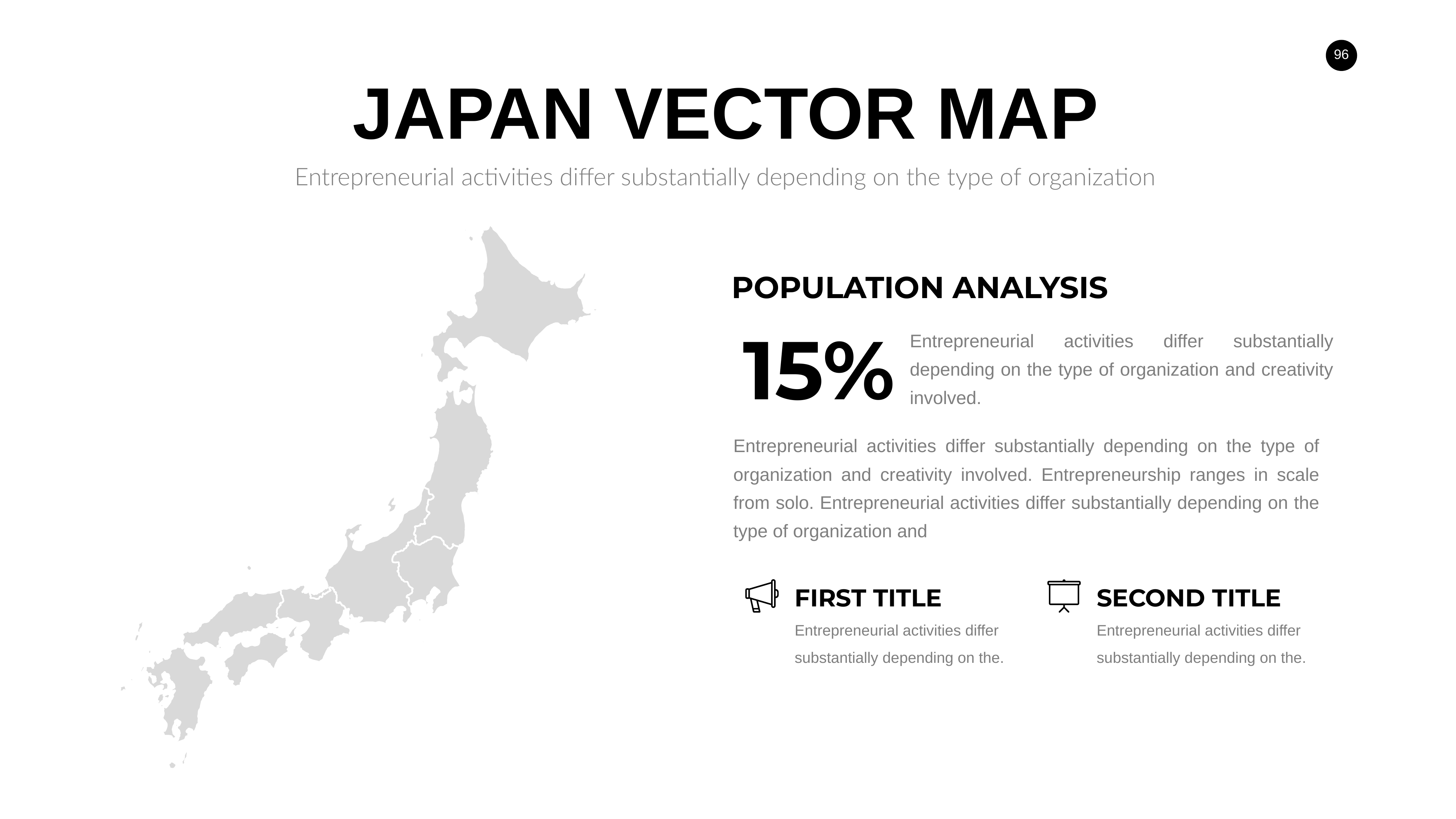

JAPAN VECTOR MAP
Entrepreneurial activities differ substantially depending on the type of organization

POPULATION ANALYSIS
15%
Entrepreneurial activities differ substantially depending on the type of organization and creativity involved.
Entrepreneurial activities differ substantially depending on the type of organization and creativity involved. Entrepreneurship ranges in scale from solo. Entrepreneurial activities differ substantially depending on the type of organization and
FIRST TITLE Entrepreneurial activities differ substantially depending on the.
SECOND TITLE Entrepreneurial activities differ substantially depending on the.